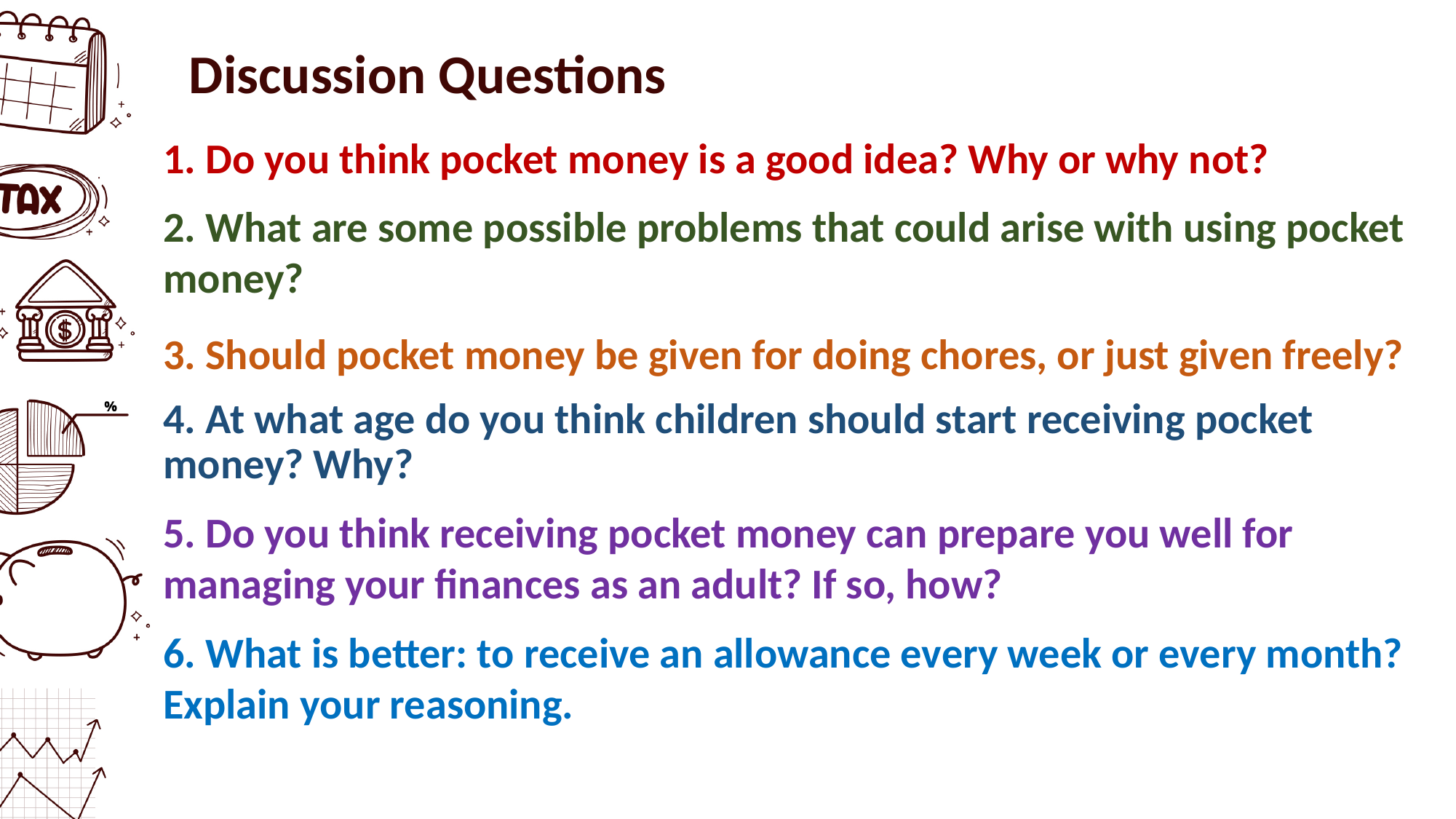

Discussion Questions
1. Do you think pocket money is a good idea? Why or why not?

2. What are some possible problems that could arise with using pocket money?
3. Should pocket money be given for doing chores, or just given freely?

4. At what age do you think children should start receiving pocket money? Why?

5. Do you think receiving pocket money can prepare you well for managing your finances as an adult? If so, how?

6. What is better: to receive an allowance every week or every month? Explain your reasoning.